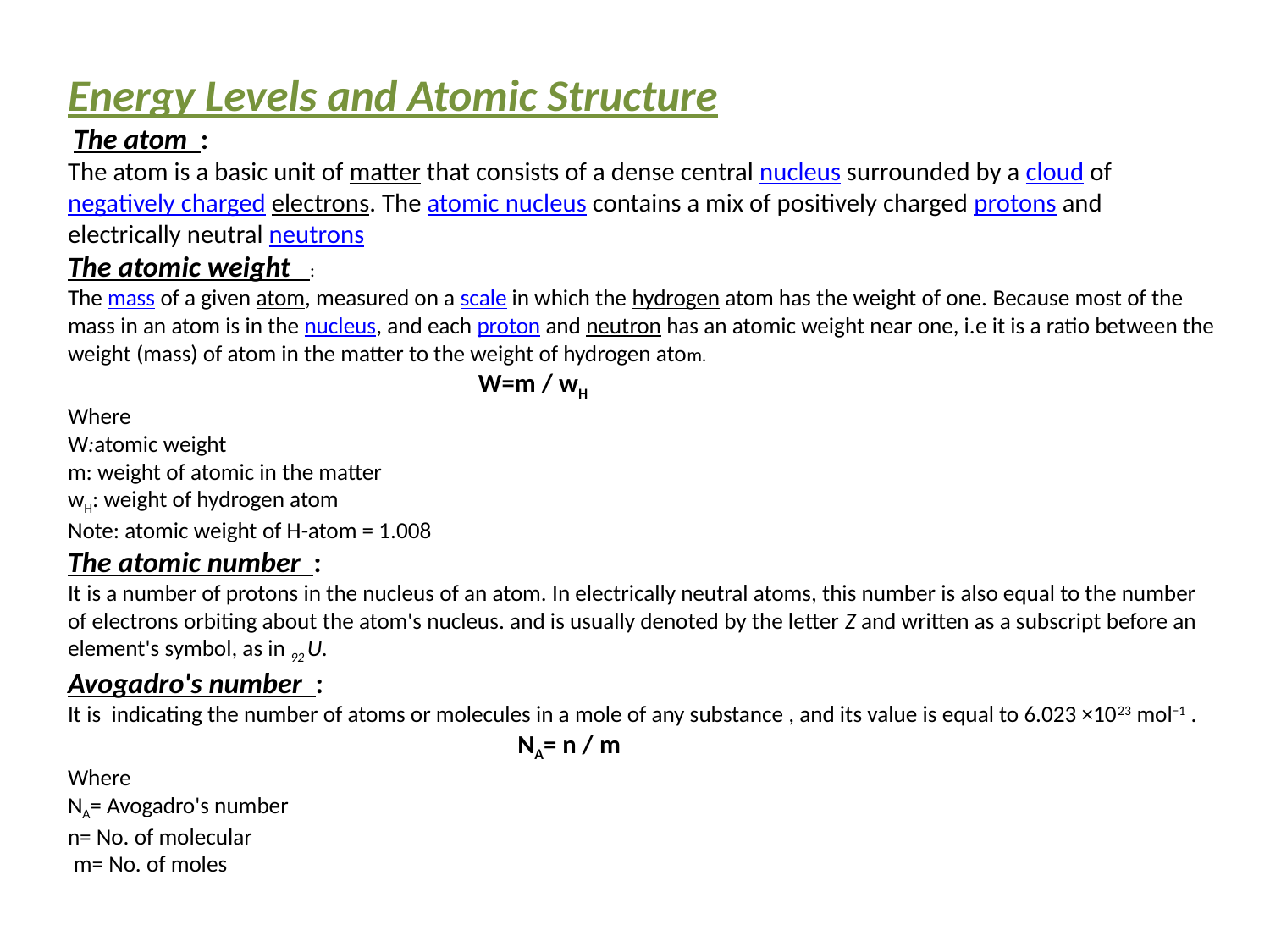

# Energy Levels and Atomic Structure  The atom  : The atom is a basic unit of matter that consists of a dense central nucleus surrounded by a cloud of negatively charged electrons. The atomic nucleus contains a mix of positively charged protons and electrically neutral neutrons The atomic weight   : The mass of a given atom, measured on a scale in which the hydrogen atom has the weight of one. Because most of the mass in an atom is in the nucleus, and each proton and neutron has an atomic weight near one, i.e it is a ratio between the weight (mass) of atom in the matter to the weight of hydrogen atom. W=m / wH Where W:atomic weight m: weight of atomic in the matter wH: weight of hydrogen atom Note: atomic weight of H-atom = 1.008 The atomic number  : It is a number of protons in the nucleus of an atom. In electrically neutral atoms, this number is also equal to the number of electrons orbiting about the atom's nucleus. and is usually denoted by the letter Z and written as a subscript before an element's symbol, as in 92 U. Avogadro's number  : It is  indicating the number of atoms or molecules in a mole of any substance , and its value is equal to 6.023 ×1023 mol−1 . NA= n / m Where NA= Avogadro's number n= No. of molecular m= No. of moles